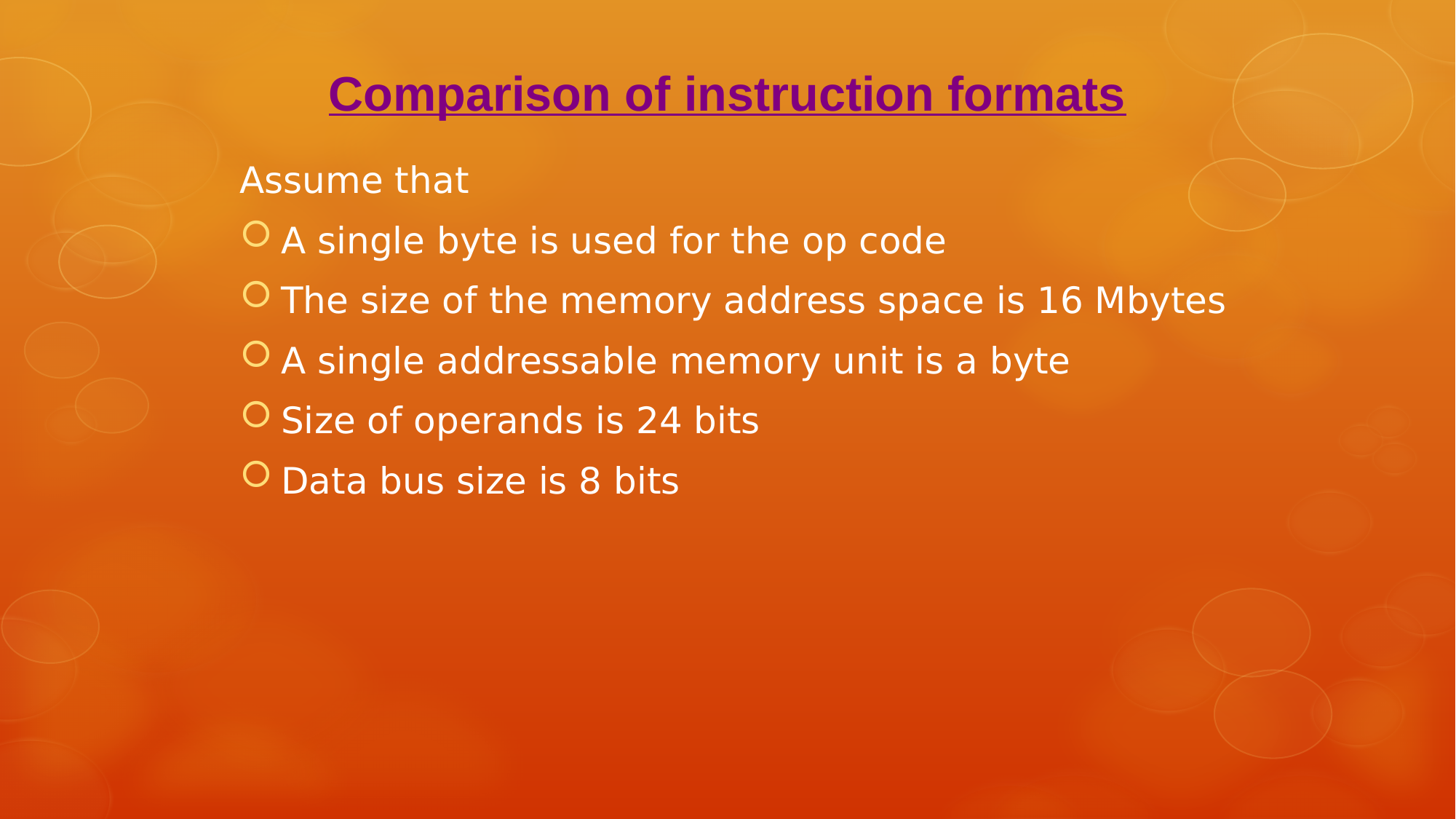

Comparison of instruction formats
Assume that
A single byte is used for the op code
The size of the memory address space is 16 Mbytes
A single addressable memory unit is a byte
Size of operands is 24 bits
Data bus size is 8 bits